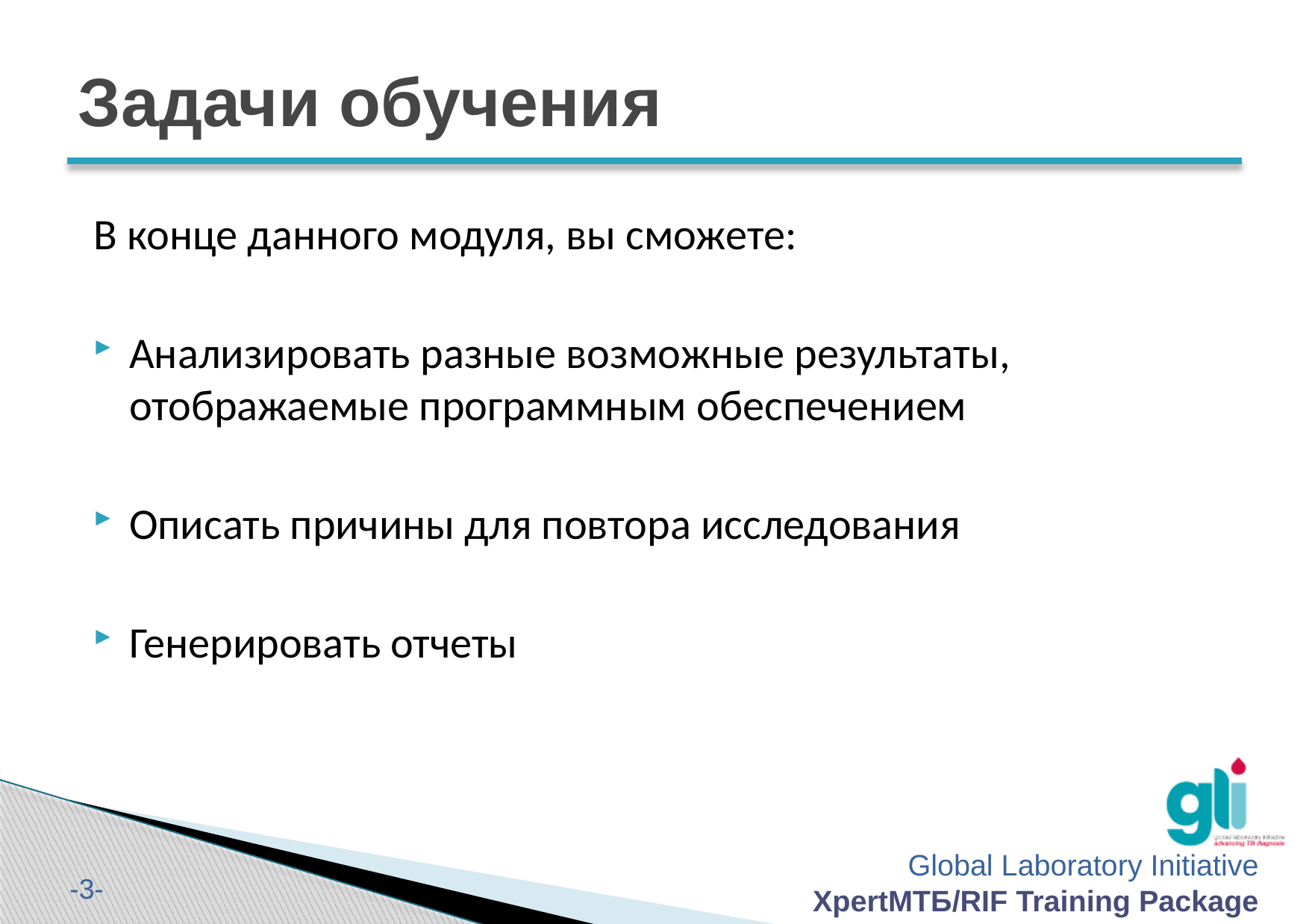

# Задачи обучения
В конце данного модуля, вы сможете:

Анализировать разные возможные результаты, отображаемые программным обеспечением

Описать причины для повтора исследования

Генерировать отчеты